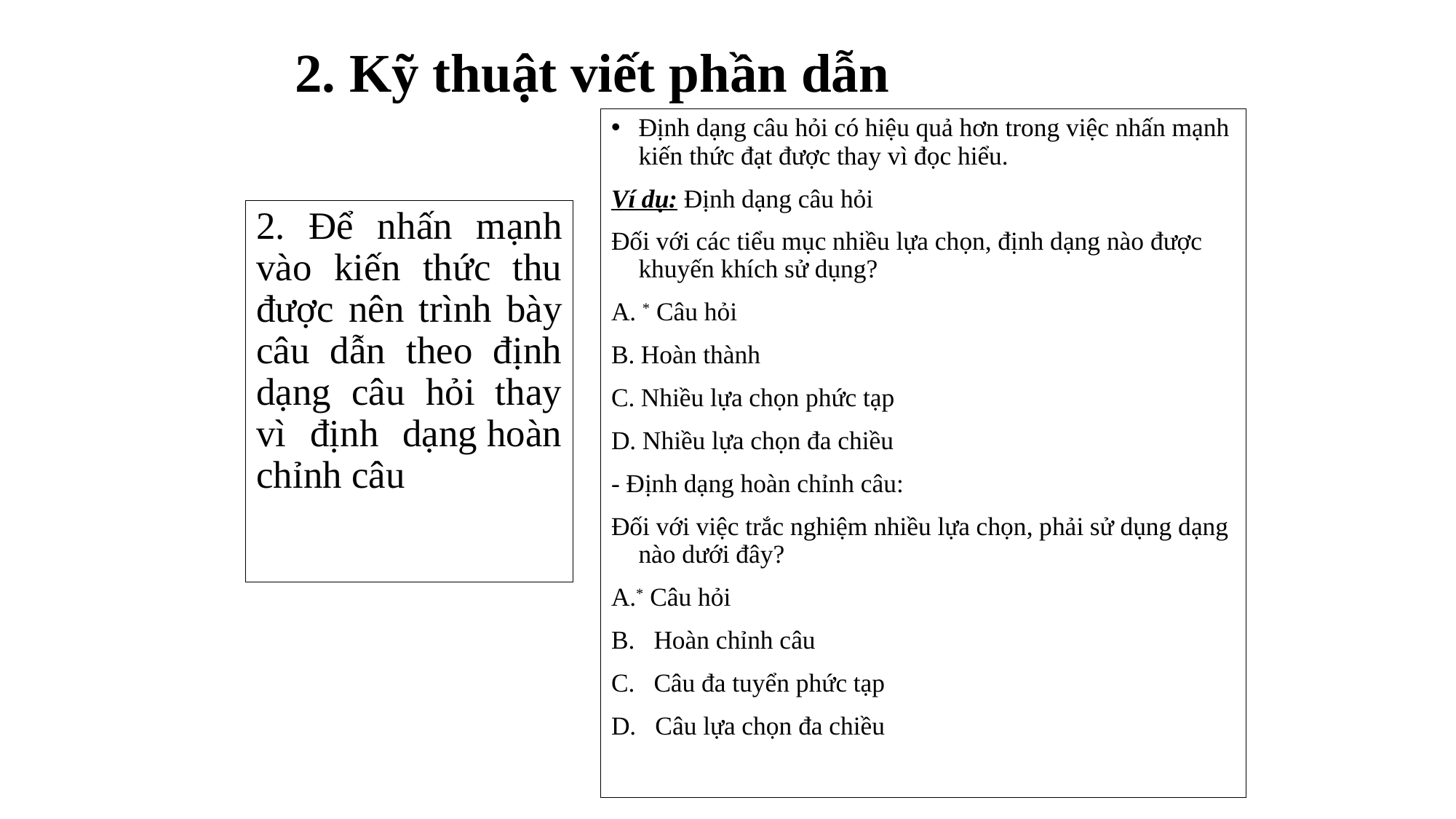

# 2. Kỹ thuật viết phần dẫn
Định dạng câu hỏi có hiệu quả hơn trong việc nhấn mạnh kiến thức đạt được thay vì đọc hiểu.
Ví dụ: Định dạng câu hỏi
Đối với các tiểu mục nhiều lựa chọn, định dạng nào được khuyến khích sử dụng?
A. * Câu hỏi
B. Hoàn thành
C. Nhiều lựa chọn phức tạp
D. Nhiều lựa chọn đa chiều
- Định dạng hoàn chỉnh câu:
Đối với việc trắc nghiệm nhiều lựa chọn, phải sử dụng dạng nào dưới đây?
A.* Câu hỏi
B.   Hoàn chỉnh câu
C.   Câu đa tuyển phức tạp
D.   Câu lựa chọn đa chiều
2. Để nhấn mạnh vào kiến thức thu được nên trình bày câu dẫn theo định dạng câu hỏi thay vì định dạng hoàn chỉnh câu